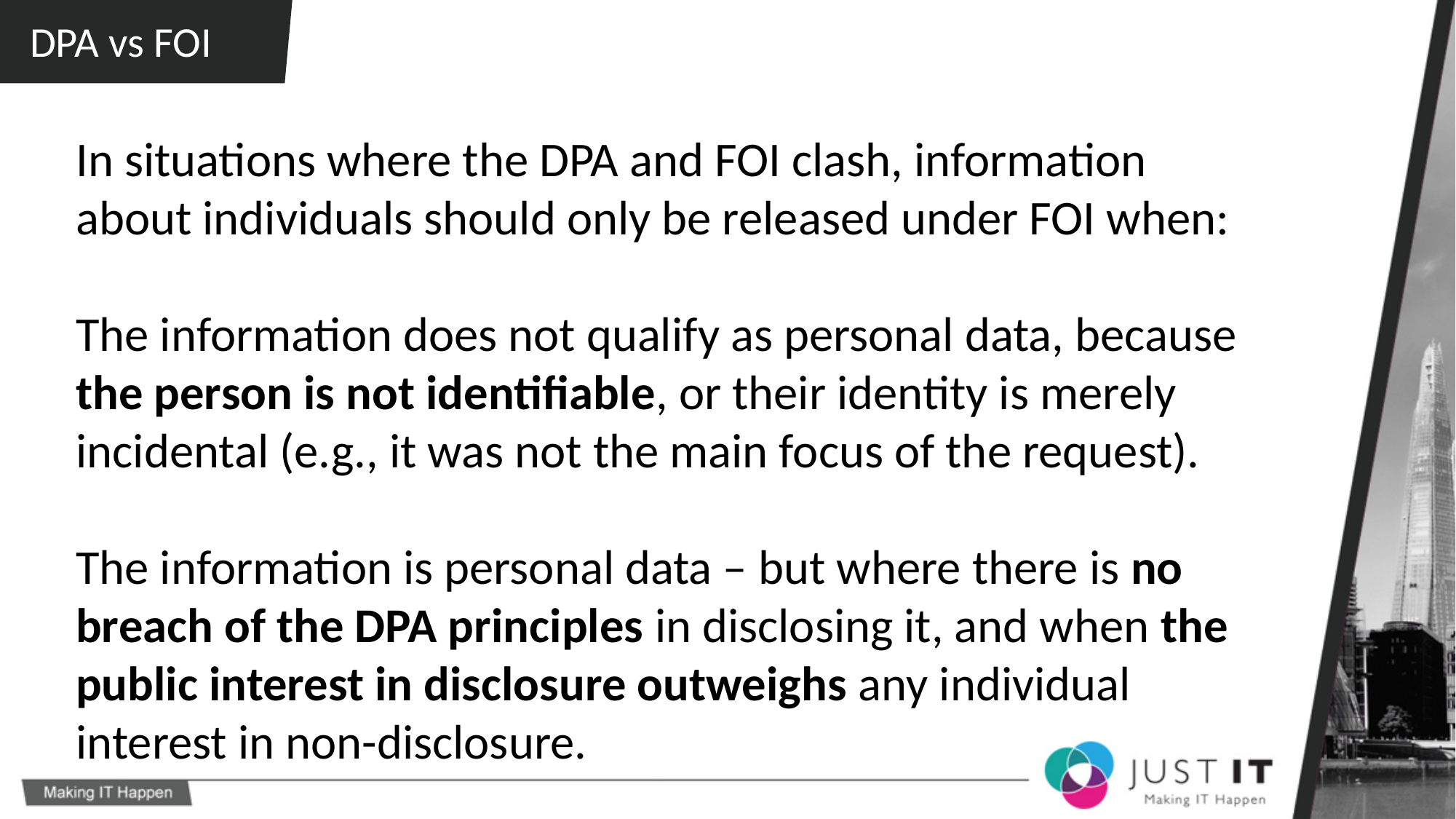

DPA vs FOI
In situations where the DPA and FOI clash, information about individuals should only be released under FOI when:

The information does not qualify as personal data, because the person is not identifiable, or their identity is merely incidental (e.g., it was not the main focus of the request).

The information is personal data – but where there is no breach of the DPA principles in disclosing it, and when the public interest in disclosure outweighs any individual interest in non-disclosure.